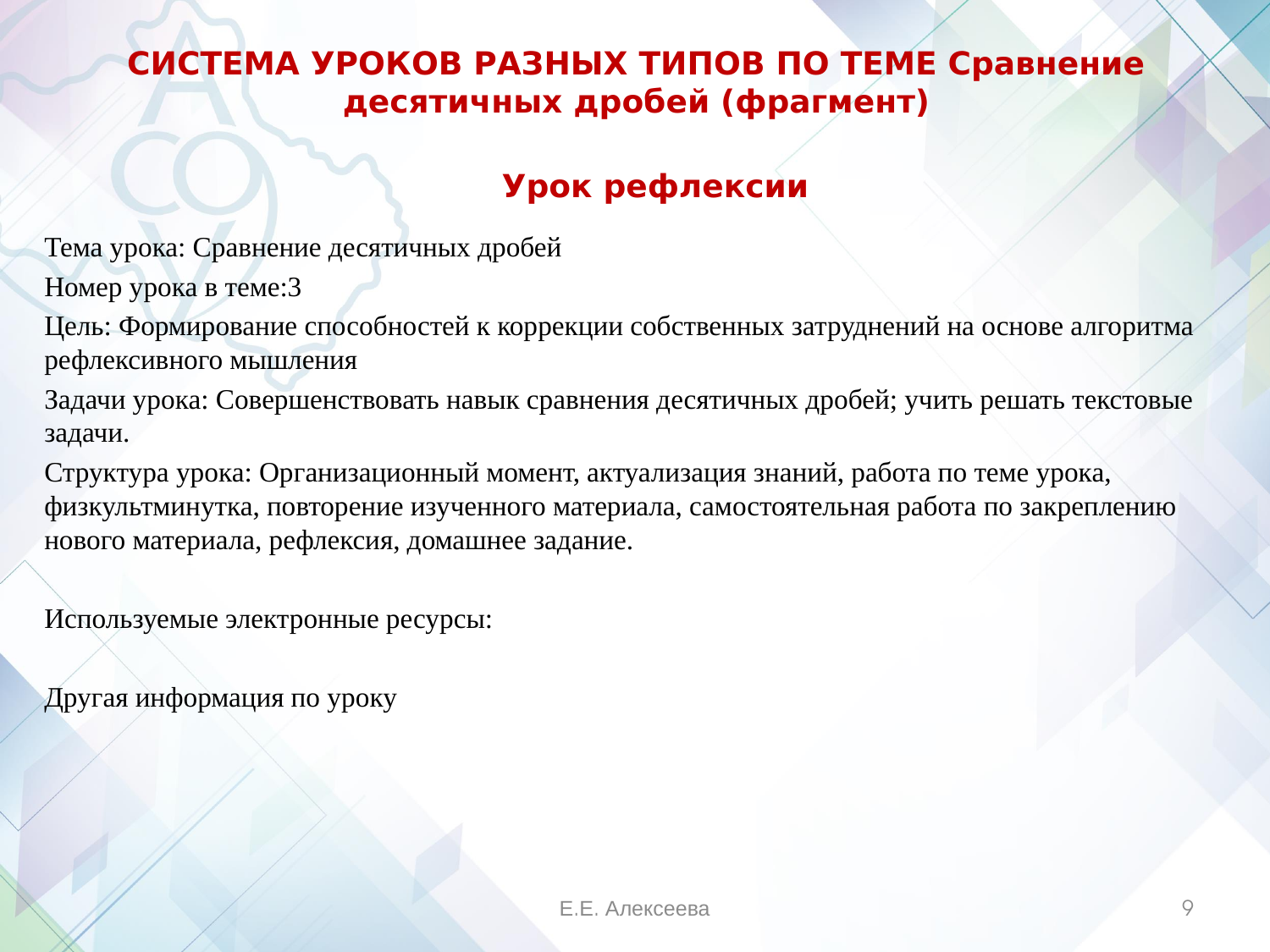

# СИСТЕМА УРОКОВ РАЗНЫХ ТИПОВ ПО ТЕМЕ Сравнение десятичных дробей (фрагмент)
Урок рефлексии
Тема урока: Сравнение десятичных дробей
Номер урока в теме:3
Цель: Формирование способностей к коррекции собственных затруднений на основе алгоритма рефлексивного мышления
Задачи урока: Совершенствовать навык сравнения десятичных дробей; учить решать текстовые задачи.
Структура урока: Организационный момент, актуализация знаний, работа по теме урока, физкультминутка, повторение изученного материала, самостоятельная работа по закреплению нового материала, рефлексия, домашнее задание.

Используемые электронные ресурсы:

Другая информация по уроку
Е.Е. Алексеева
9